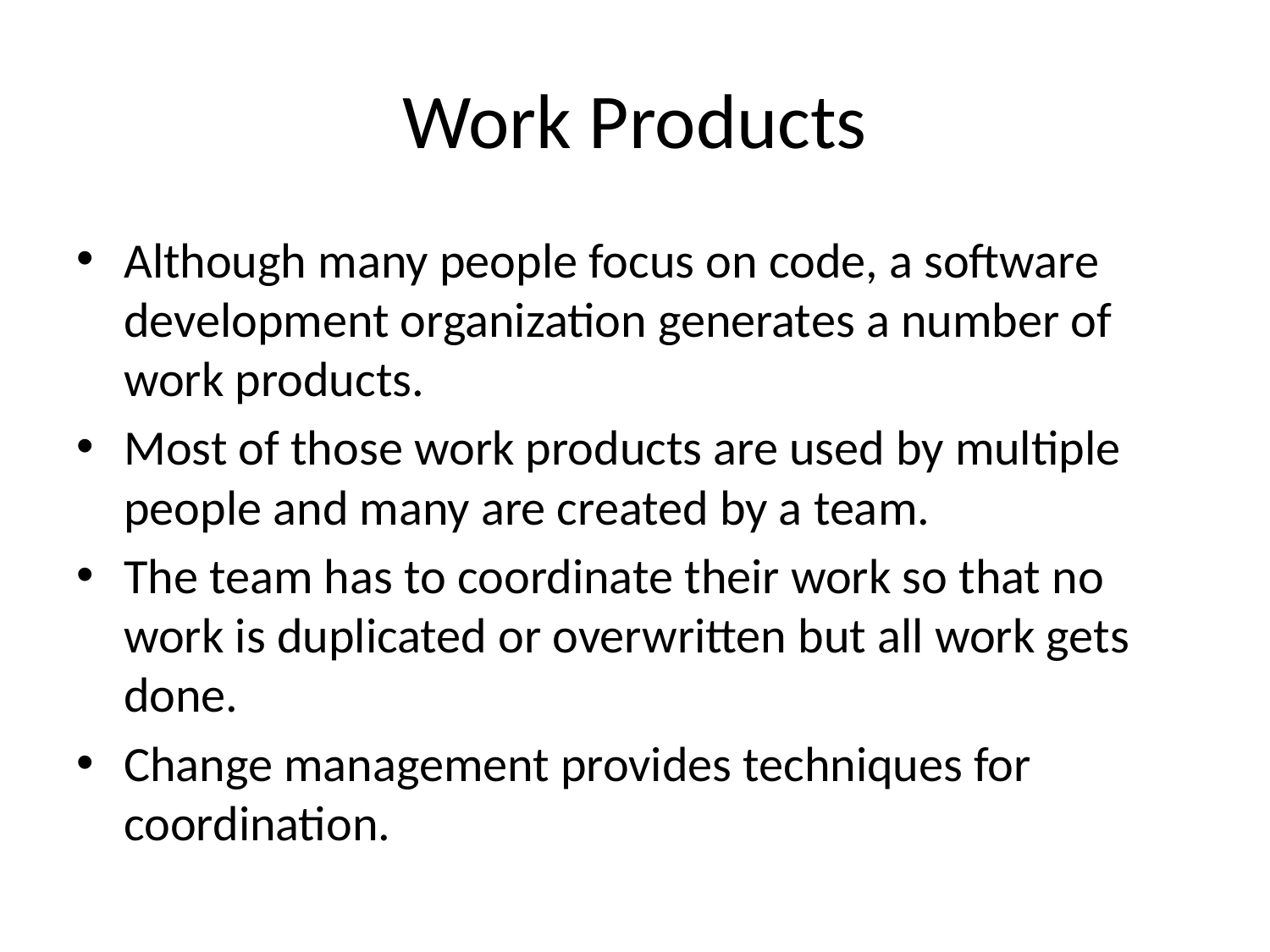

# Work Products
Although many people focus on code, a software development organization generates a number of work products.
Most of those work products are used by multiple people and many are created by a team.
The team has to coordinate their work so that no work is duplicated or overwritten but all work gets done.
Change management provides techniques for coordination.